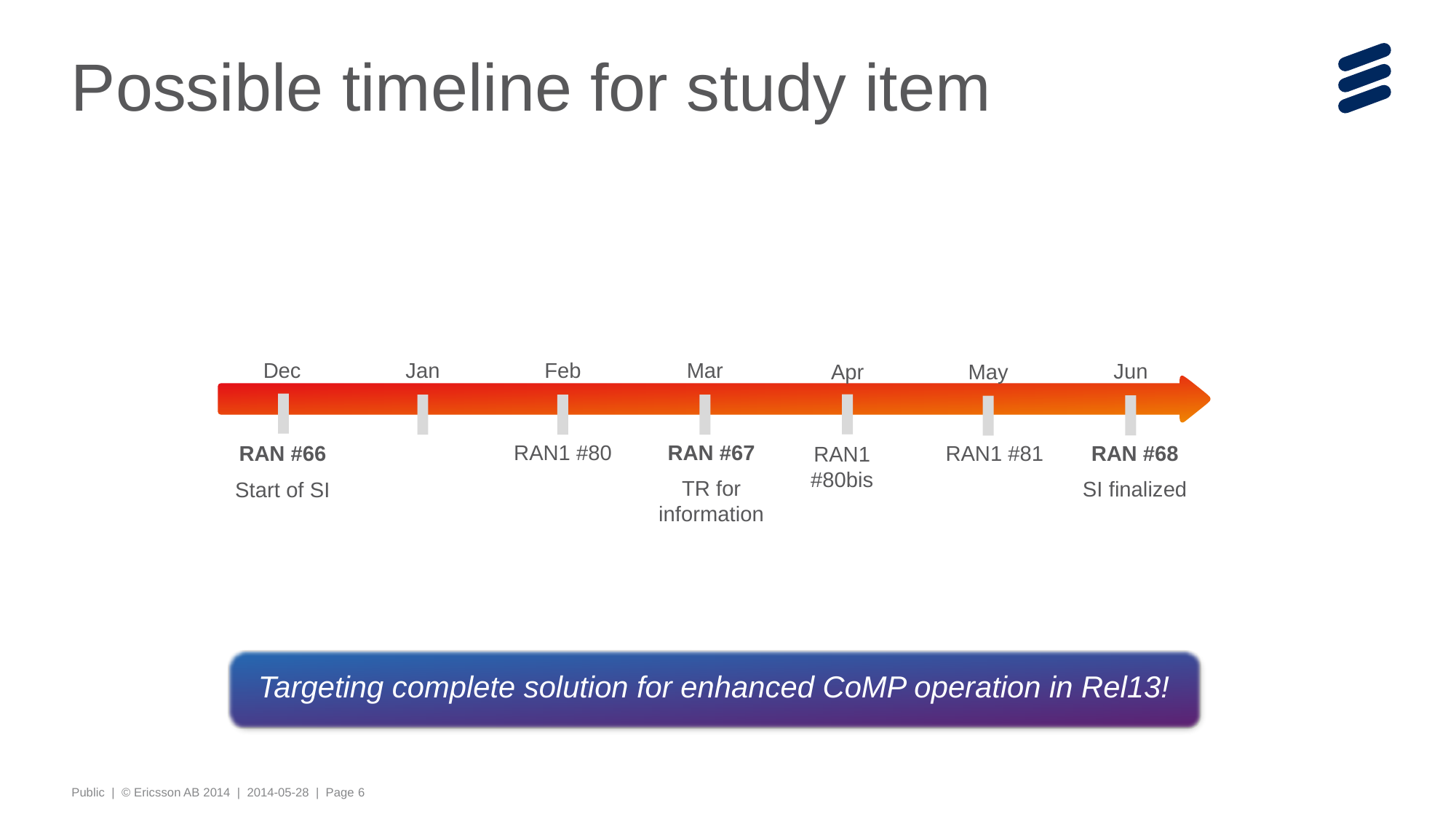

# Possible timeline for study item
Feb
Dec
Jan
Mar
Jun
May
Apr

RAN1 #80
RAN #67
TR for information
RAN #68
SI finalized
RAN #66
Start of SI
RAN1 #81
RAN1 #80bis

Targeting complete solution for enhanced CoMP operation in Rel13!